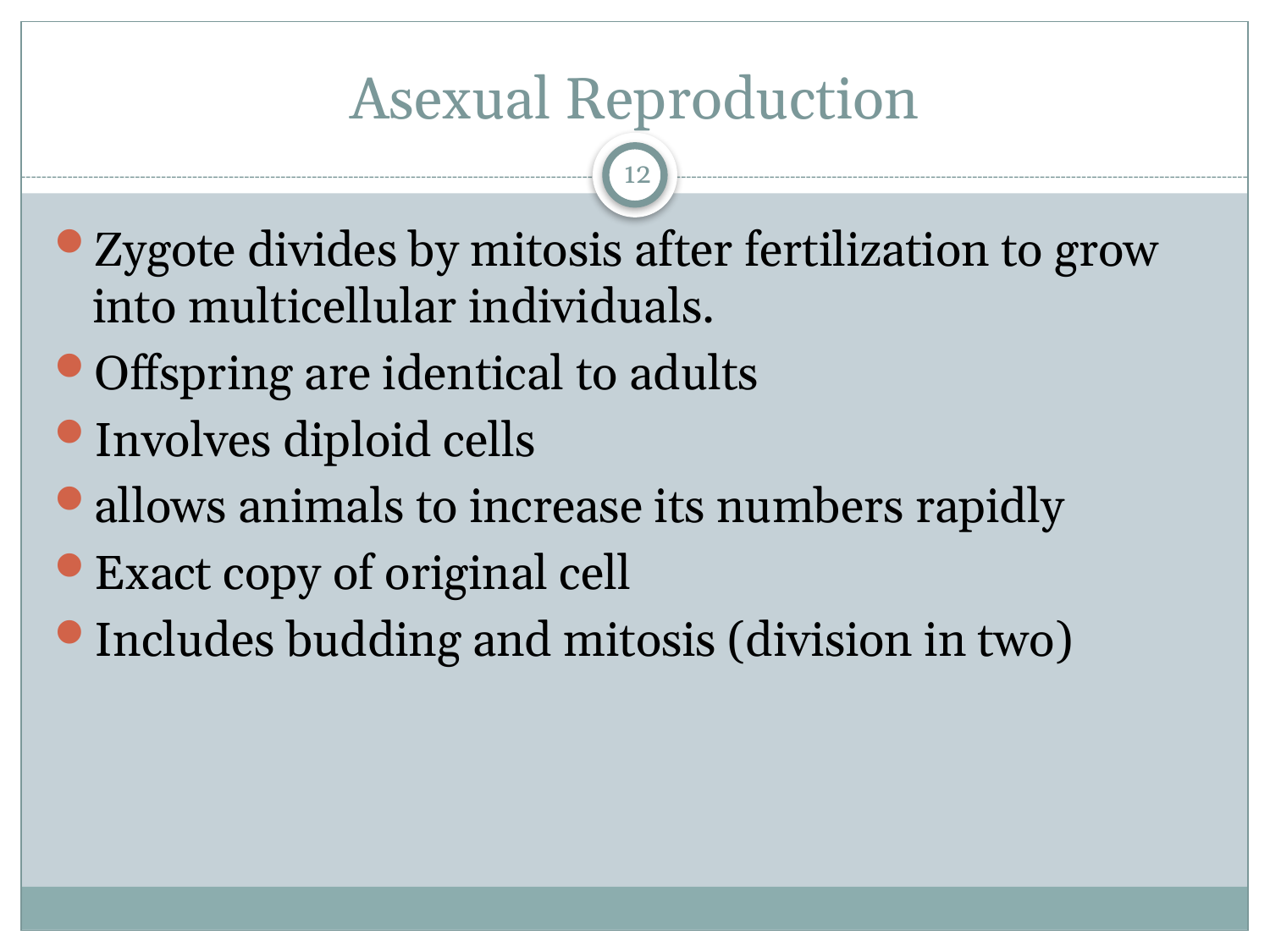

# Asexual Reproduction
12
Zygote divides by mitosis after fertilization to grow into multicellular individuals.
Offspring are identical to adults
Involves diploid cells
allows animals to increase its numbers rapidly
Exact copy of original cell
Includes budding and mitosis (division in two)